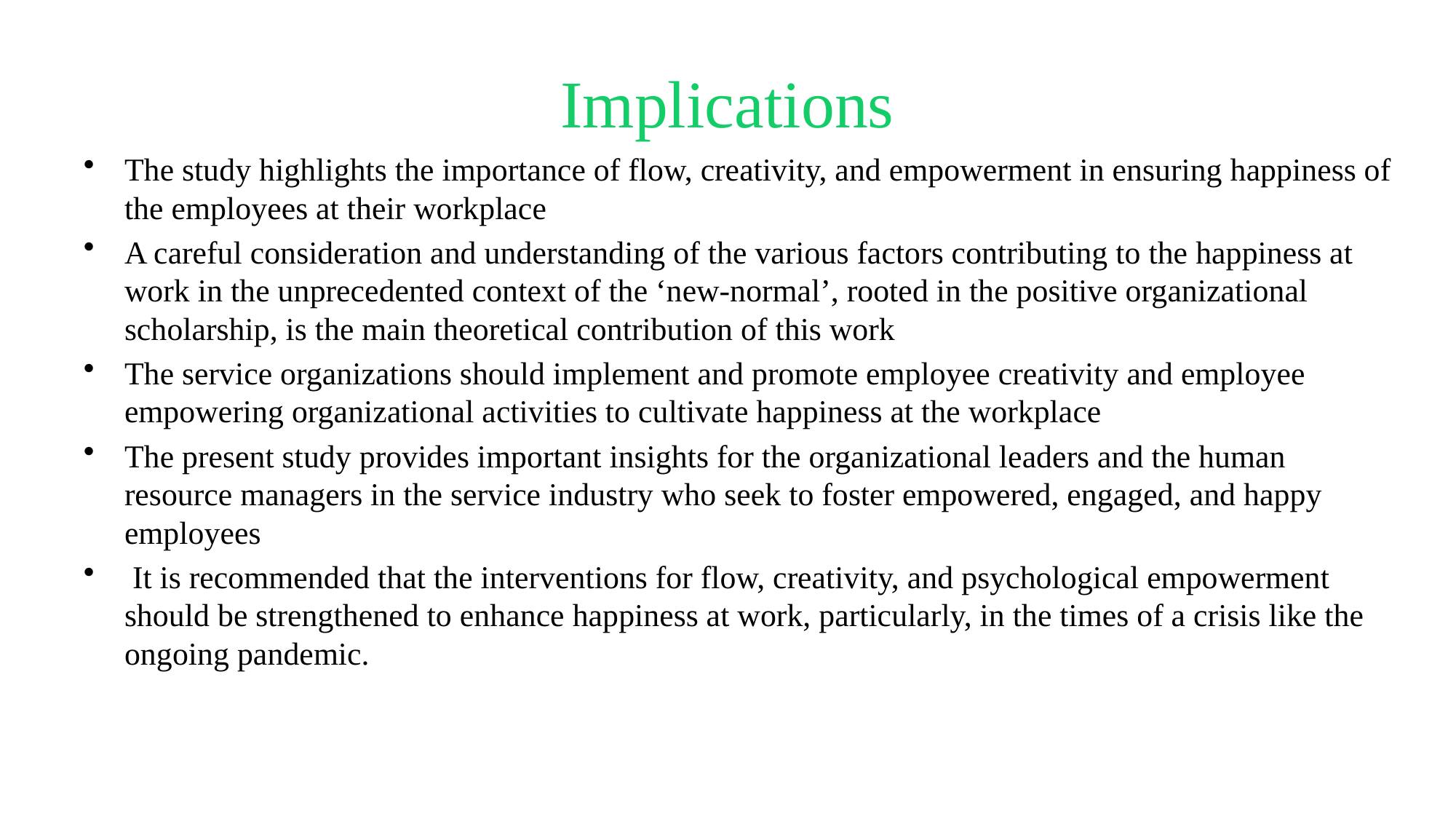

# Implications
The study highlights the importance of flow, creativity, and empowerment in ensuring happiness of the employees at their workplace
A careful consideration and understanding of the various factors contributing to the happiness at work in the unprecedented context of the ‘new-normal’, rooted in the positive organizational scholarship, is the main theoretical contribution of this work
The service organizations should implement and promote employee creativity and employee empowering organizational activities to cultivate happiness at the workplace
The present study provides important insights for the organizational leaders and the human resource managers in the service industry who seek to foster empowered, engaged, and happy employees
 It is recommended that the interventions for flow, creativity, and psychological empowerment should be strengthened to enhance happiness at work, particularly, in the times of a crisis like the ongoing pandemic.

22